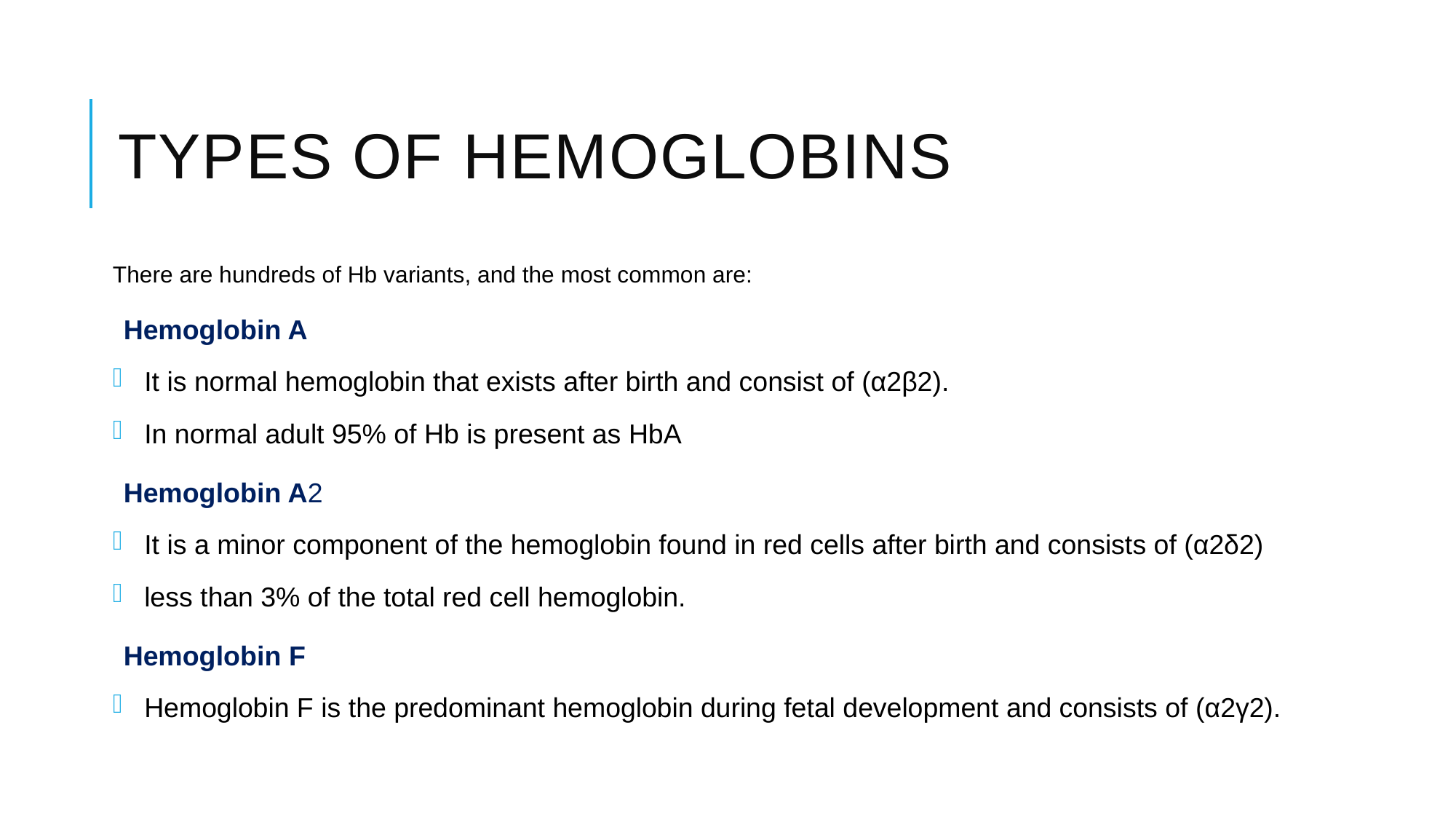

# Types of hemoglobins
There are hundreds of Hb variants, and the most common are:
Hemoglobin A
It is normal hemoglobin that exists after birth and consist of (α2β2).
In normal adult 95% of Hb is present as HbA
Hemoglobin A2
It is a minor component of the hemoglobin found in red cells after birth and consists of (α2δ2)
less than 3% of the total red cell hemoglobin.
Hemoglobin F
Hemoglobin F is the predominant hemoglobin during fetal development and consists of (α2γ2).